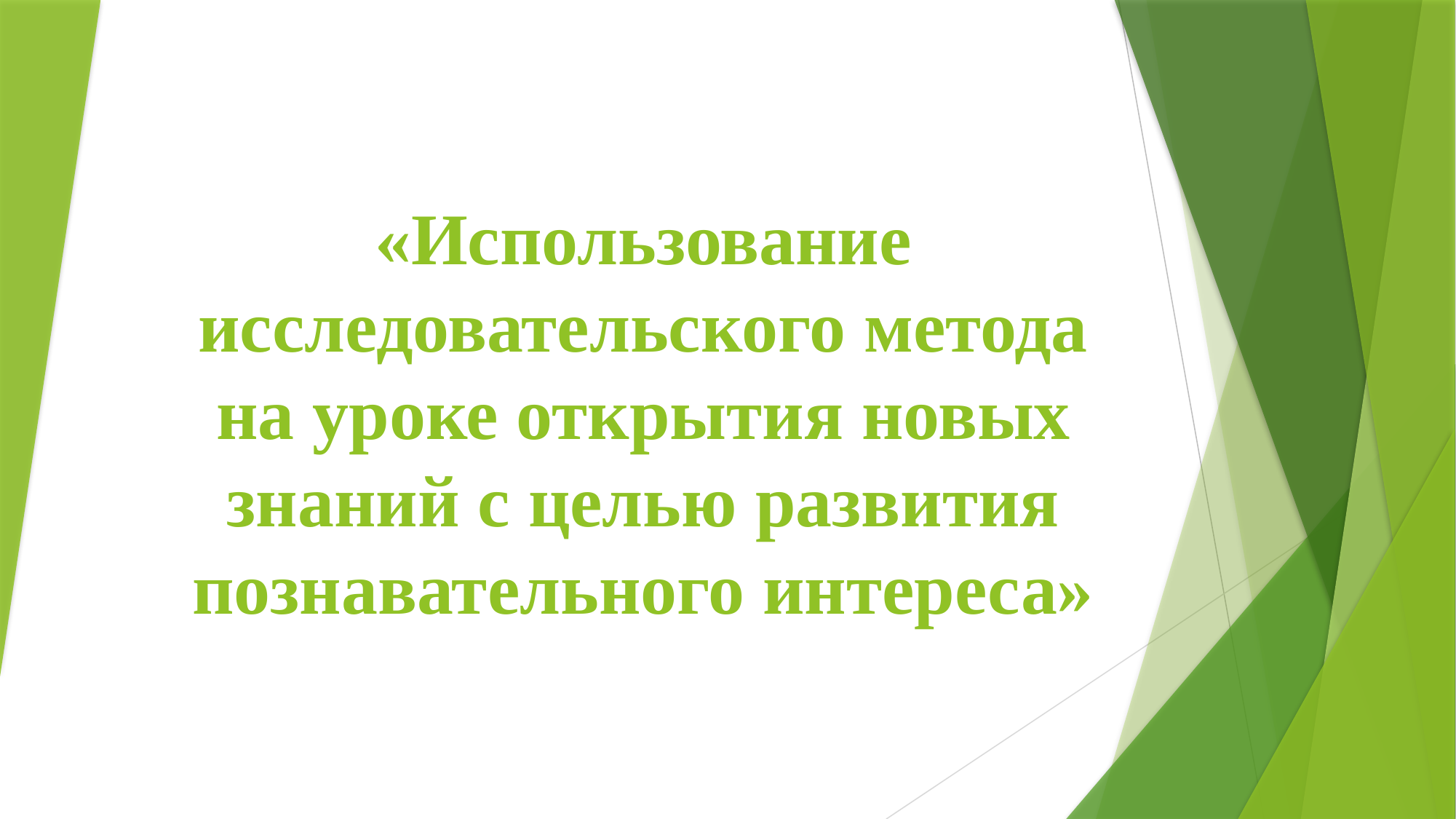

# «Использование исследовательского метода на уроке открытия новых знаний с целью развития познавательного интереса»